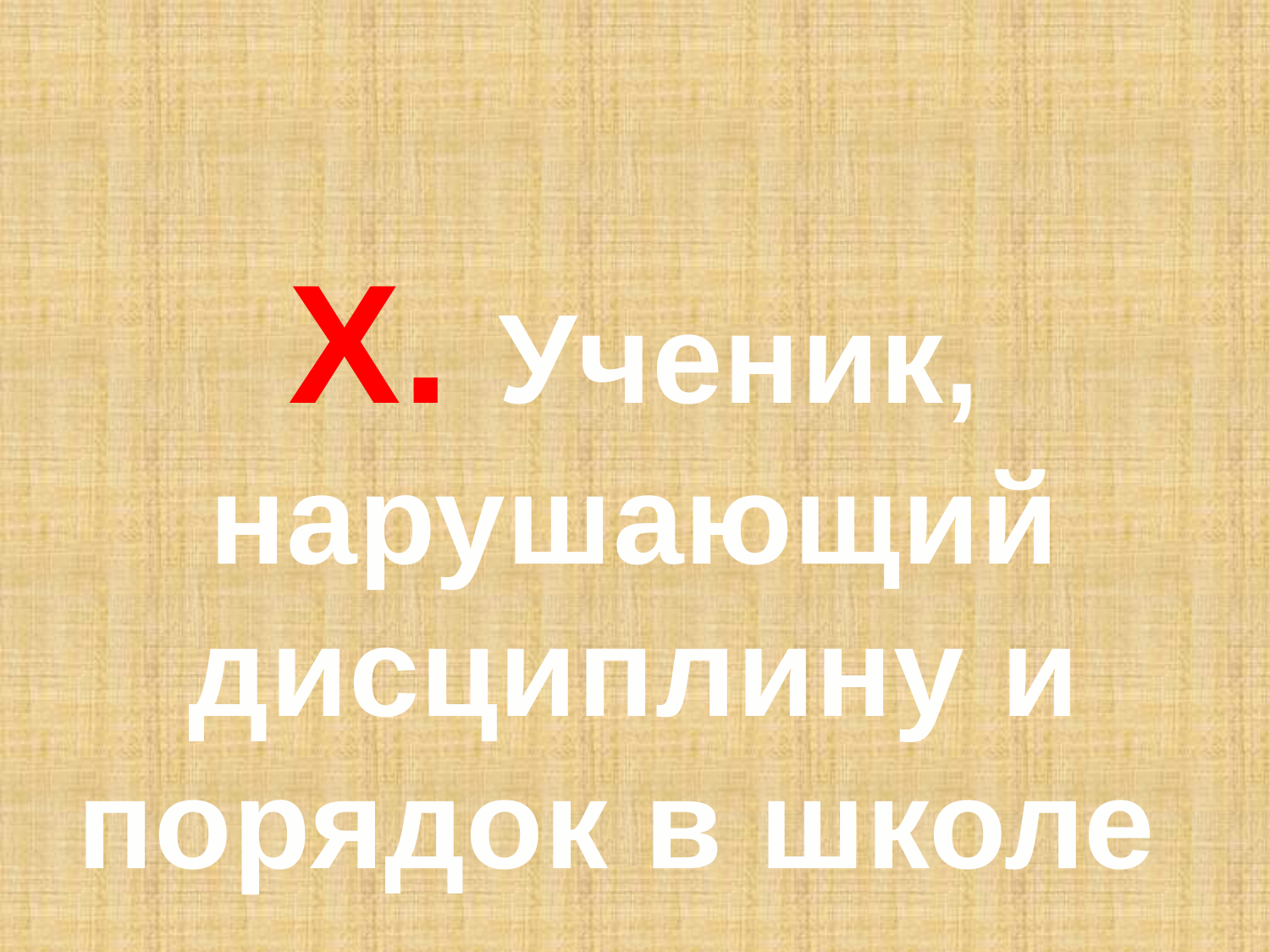

Х. Ученик, нарушающий дисциплину и порядок в школе